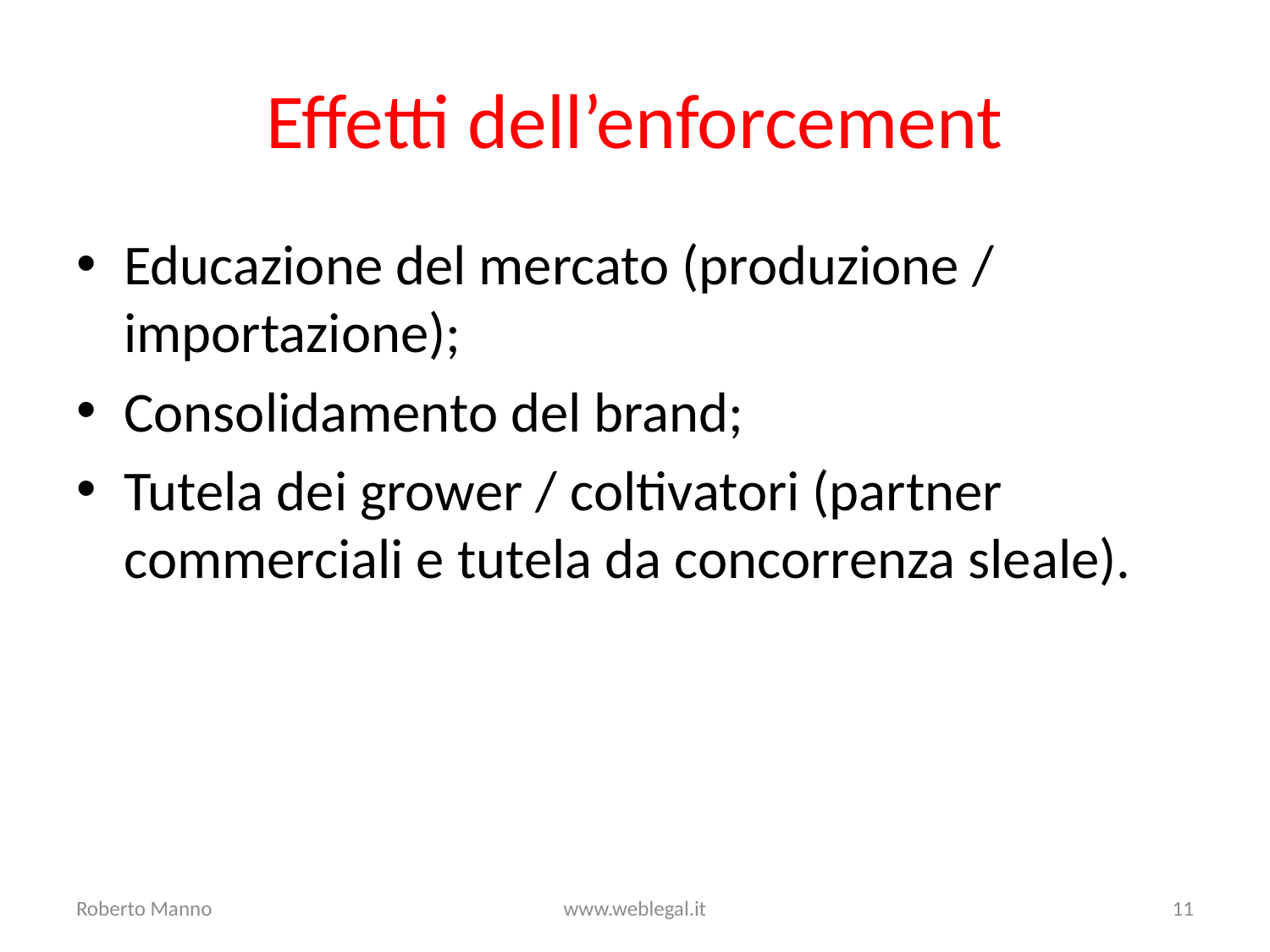

# Effetti dell’enforcement
Educazione del mercato (produzione / importazione);
Consolidamento del brand;
Tutela dei grower / coltivatori (partner commerciali e tutela da concorrenza sleale).

Roberto Manno
www.weblegal.it
11